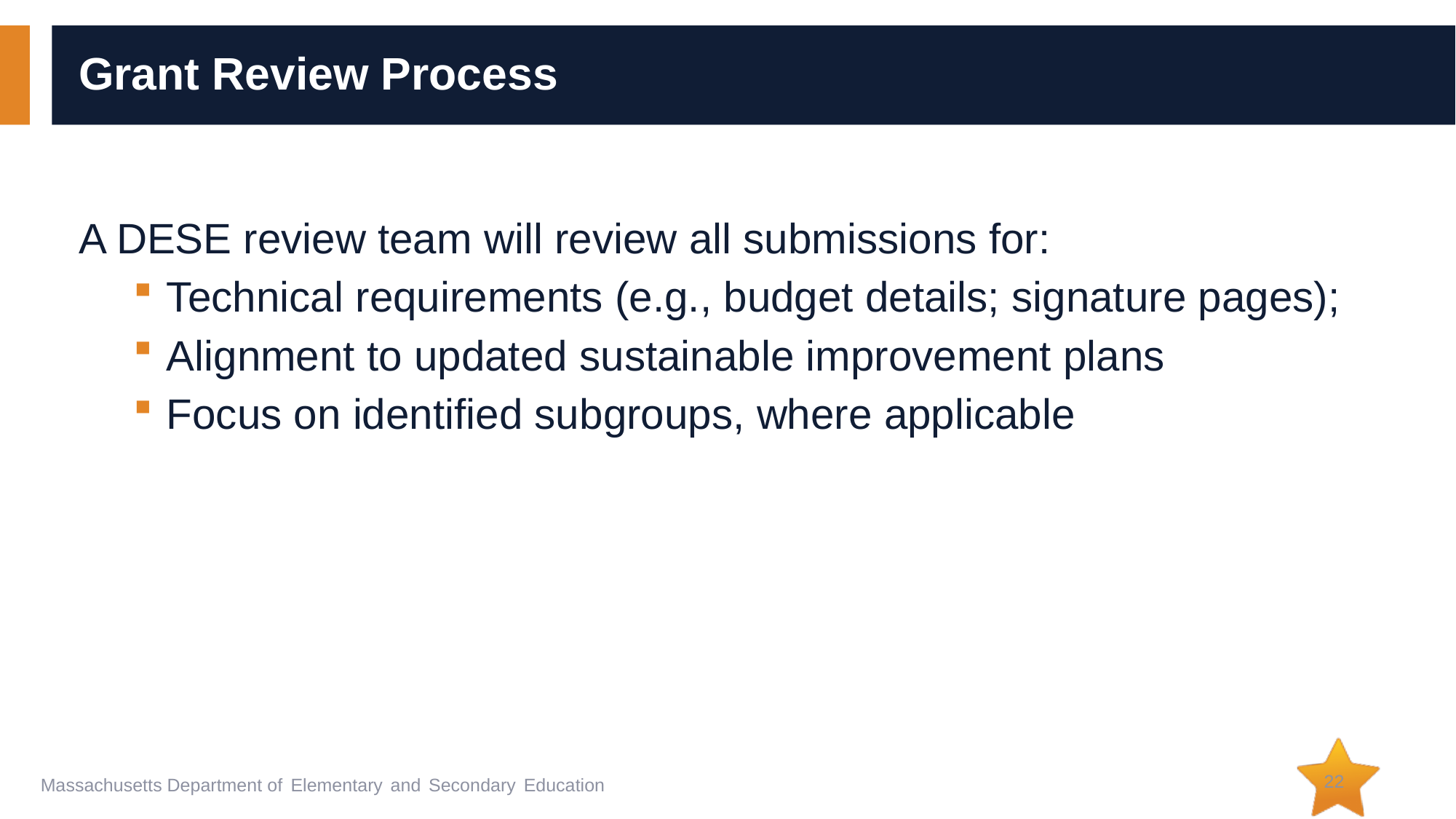

# Grant Review Process

A DESE review team will review all submissions for:
Technical requirements (e.g., budget details; signature pages);
Alignment to updated sustainable improvement plans
Focus on identified subgroups, where applicable
22